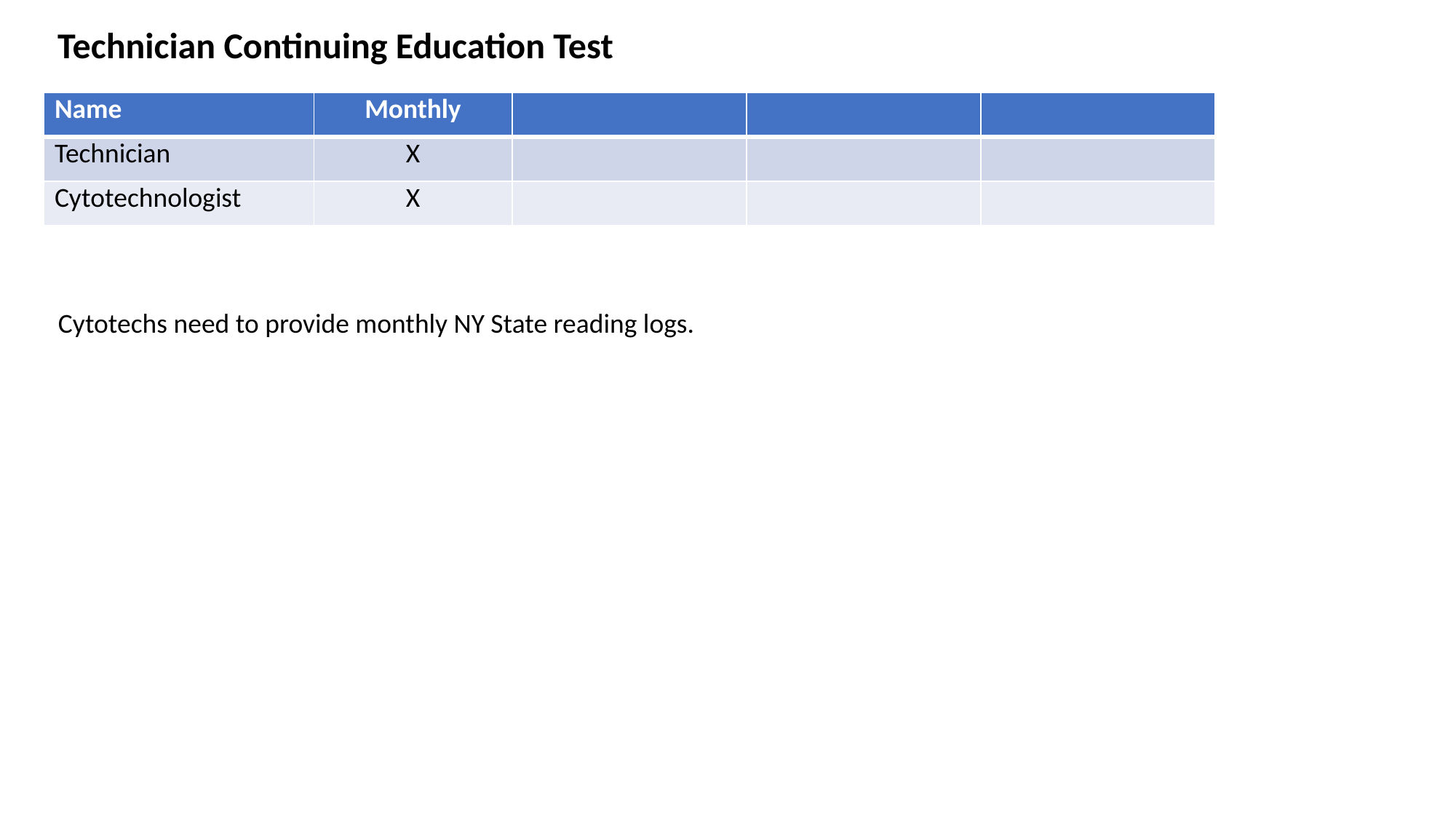

Technician Continuing Education Test
| Name | Monthly |  |  |  |
| --- | --- | --- | --- | --- |
| Technician | X |  |  |  |
| Cytotechnologist | X |  |  |  |
Cytotechs need to provide monthly NY State reading logs.